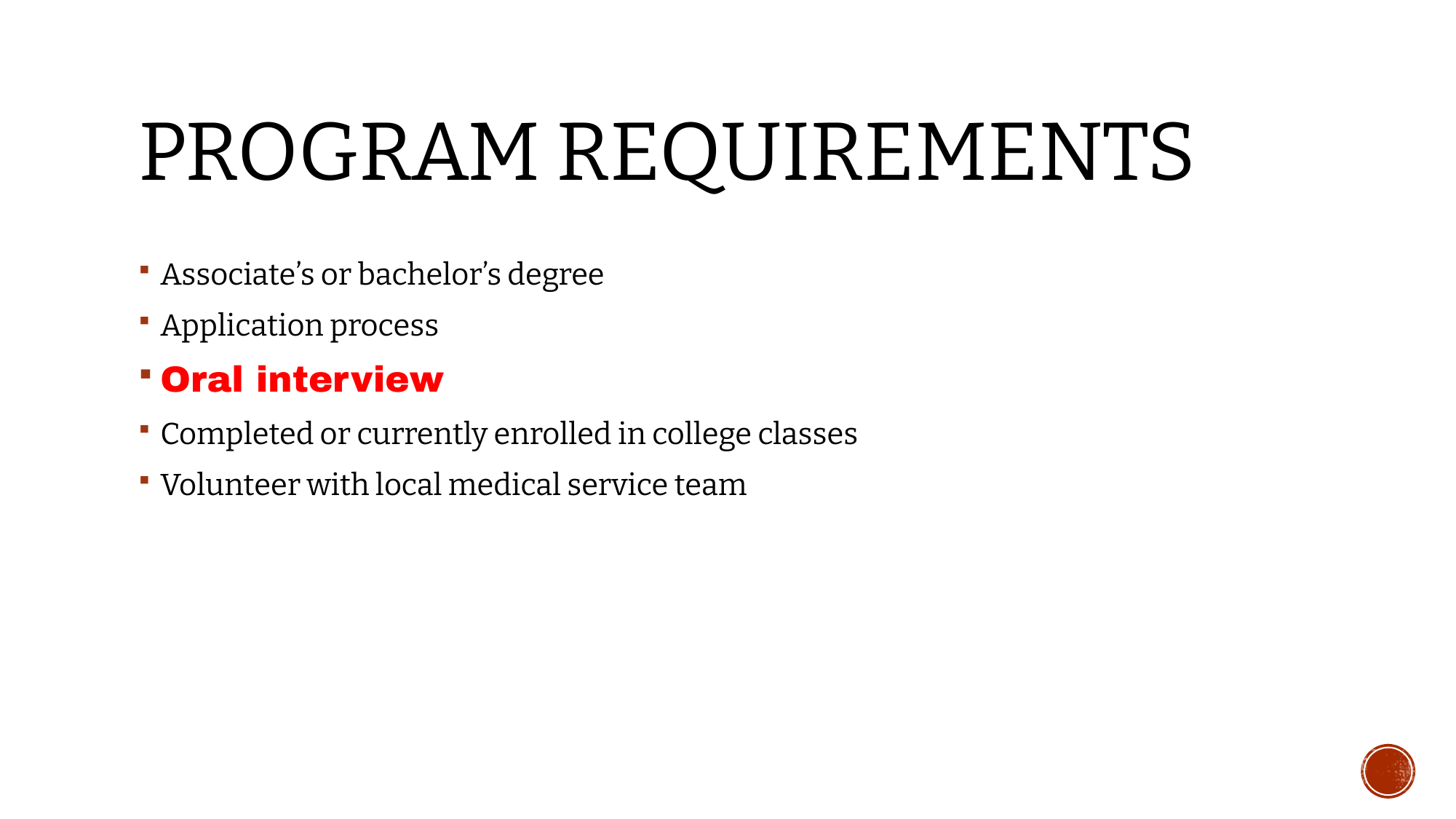

# Program Requirements
Associate’s or bachelor’s degree
Application process
Oral interview
Completed or currently enrolled in college classes
Volunteer with local medical service team